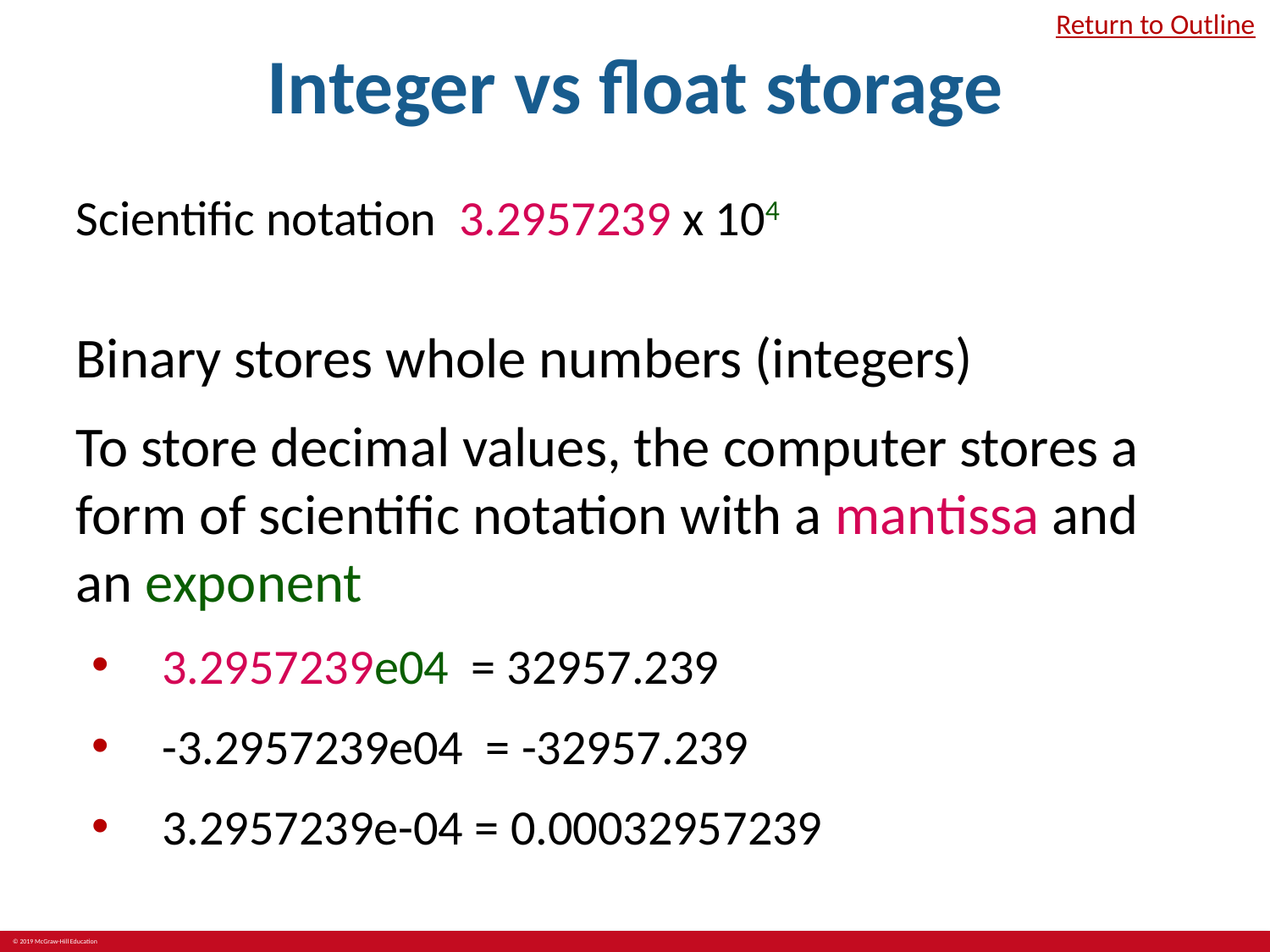

# Integer vs float storage
Return to Outline
Scientific notation  3.2957239 x 104
Binary stores whole numbers (integers)
To store decimal values, the computer stores a form of scientific notation with a mantissa and an exponent
  3.2957239e04  = 32957.239
  -3.2957239e04  = -32957.239
  3.2957239e-04 = 0.00032957239